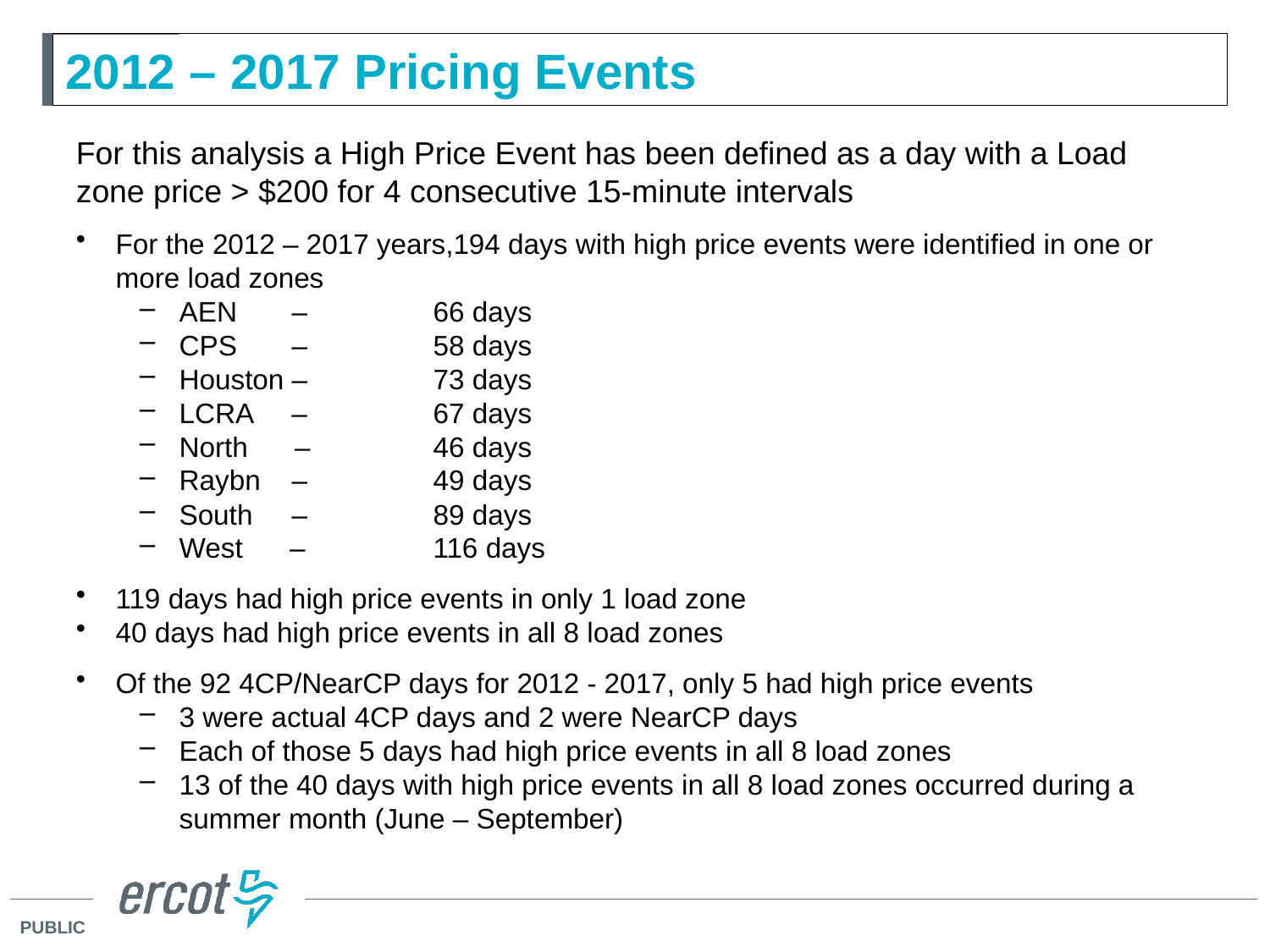

# 2012 – 2017 Pricing Events
For this analysis a High Price Event has been defined as a day with a Load zone price > $200 for 4 consecutive 15-minute intervals

For the 2012 – 2017 years,194 days with high price events were identified in one or more load zones
AEN       – 	66 days
CPS       – 	58 days
Houston – 	73 days
LCRA     – 	67 days
North      – 	46 days
Raybn    – 	49 days
South     – 	89 days
West      – 	116 days

119 days had high price events in only 1 load zone
40 days had high price events in all 8 load zones

Of the 92 4CP/NearCP days for 2012 - 2017, only 5 had high price events
3 were actual 4CP days and 2 were NearCP days
Each of those 5 days had high price events in all 8 load zones
13 of the 40 days with high price events in all 8 load zones occurred during a summer month (June – September)